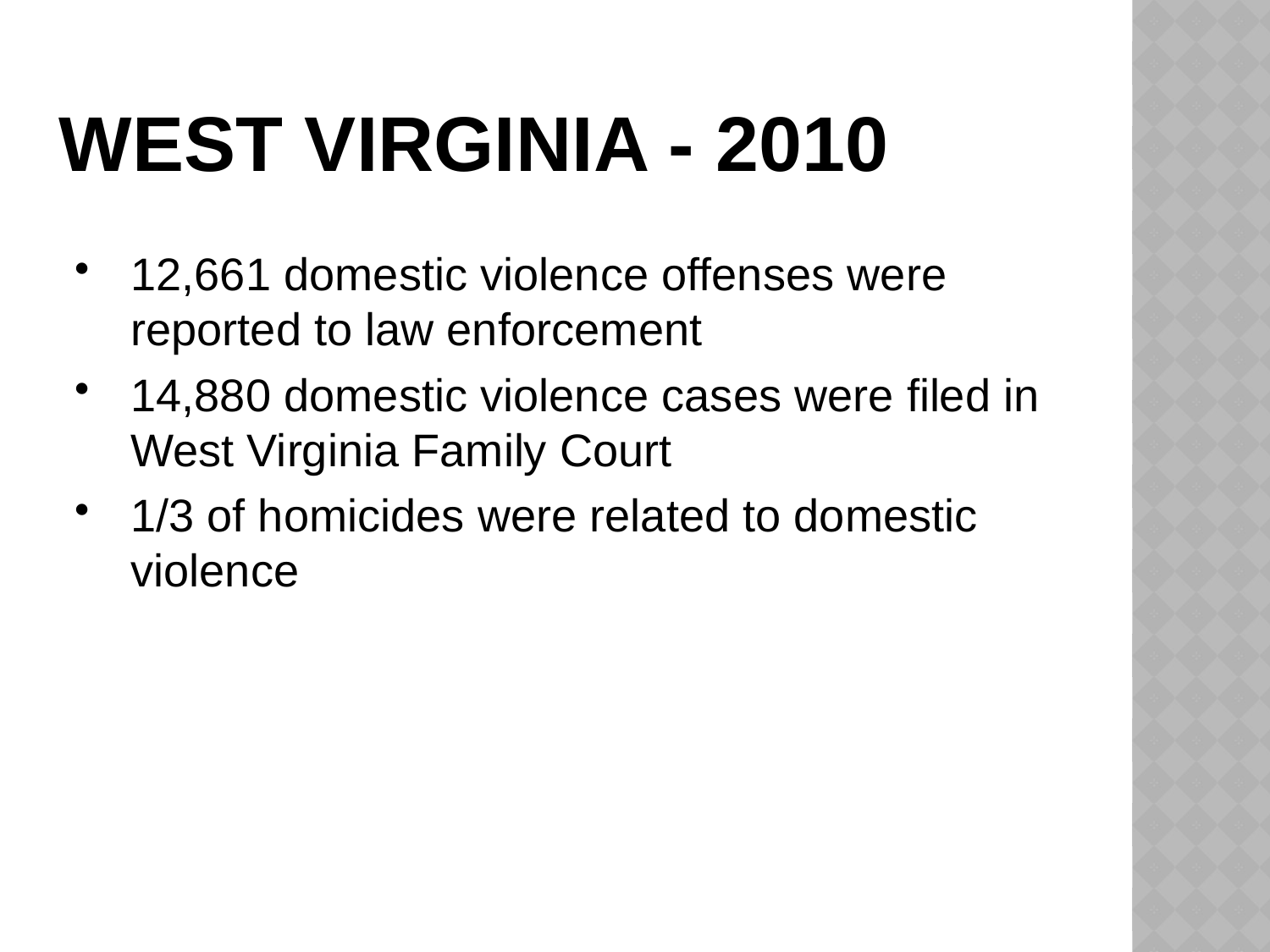

# West Virginia - 2010
12,661 domestic violence offenses were reported to law enforcement
14,880 domestic violence cases were filed in   West Virginia Family Court
1/3 of homicides were related to domestic violence